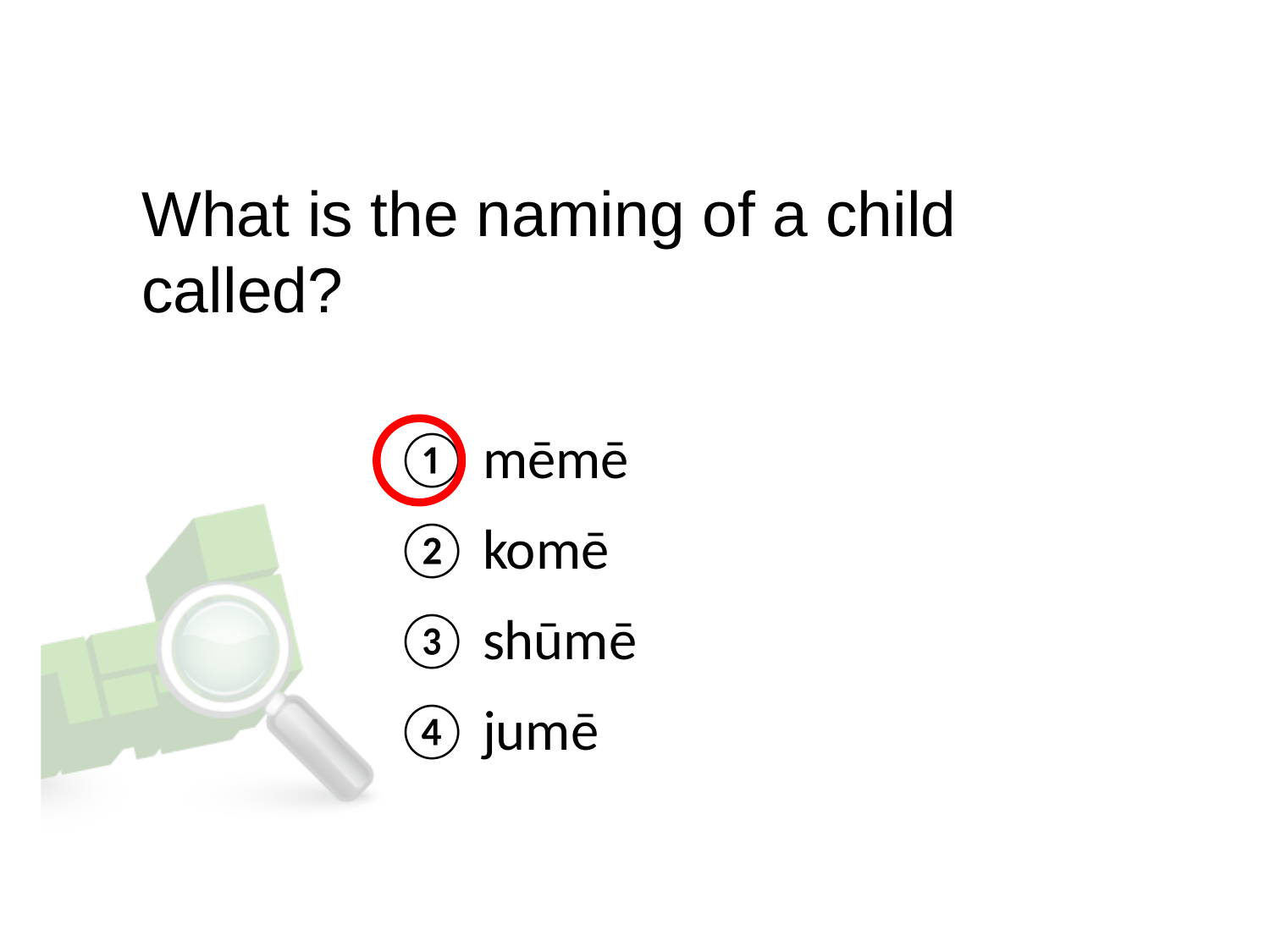

What is the naming of a child called?
① mēmē
② komē
③ shūmē
④ jumē